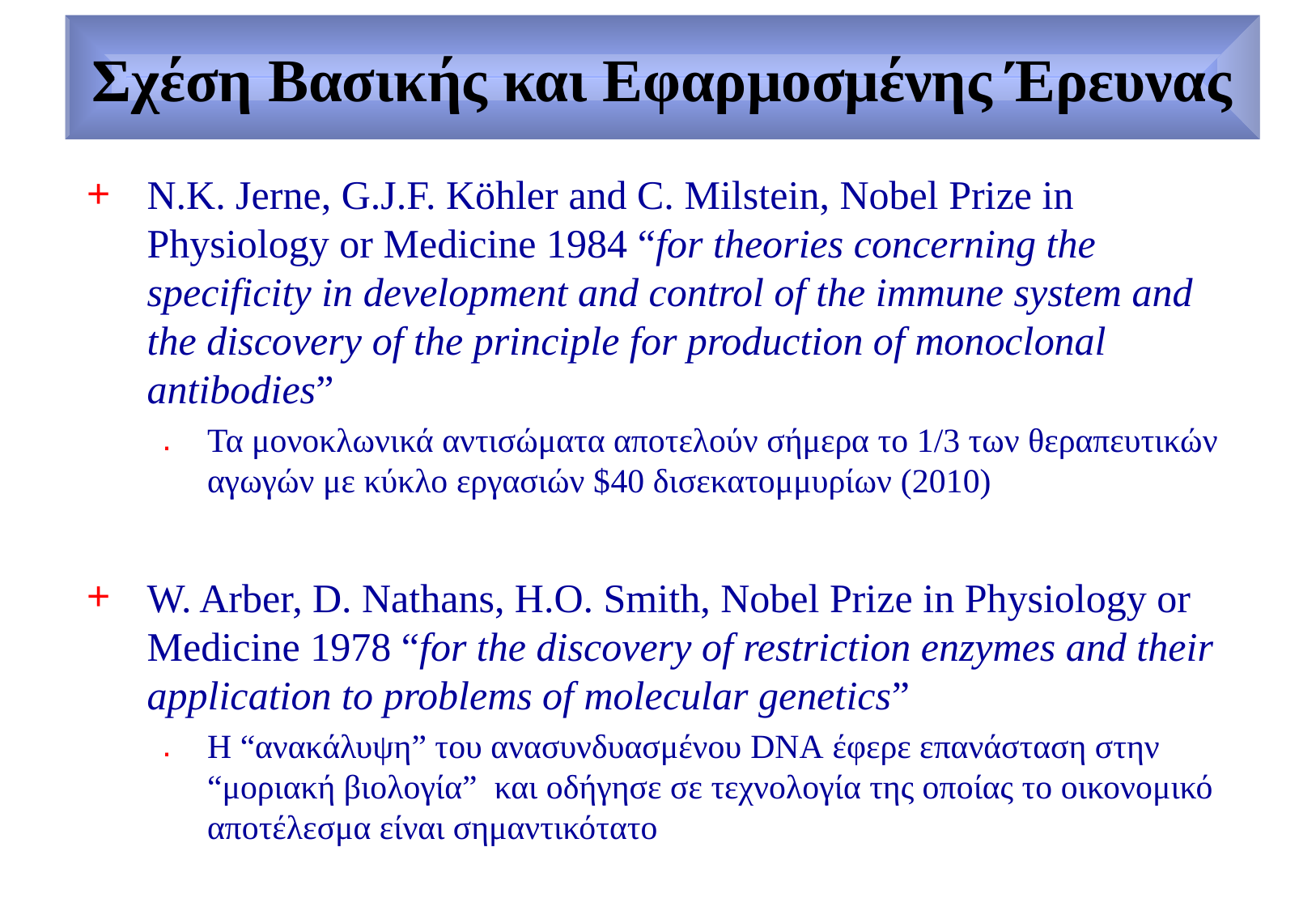

# Σχέση Βασικής και Εφαρμοσμένης Έρευνας
N.K. Jerne, G.J.F. Köhler and C. Milstein, Nobel Prize in Physiology or Medicine 1984 “for theories concerning the specificity in development and control of the immune system and the discovery of the principle for production of monoclonal antibodies”
Τα μονοκλωνικά αντισώματα αποτελούν σήμερα το 1/3 των θεραπευτικών αγωγών με κύκλο εργασιών $40 δισεκατομμυρίων (2010)

W. Arber, D. Nathans, H.O. Smith, Nobel Prize in Physiology or Medicine 1978 “for the discovery of restriction enzymes and their application to problems of molecular genetics”
Η “ανακάλυψη” του ανασυνδυασμένου DNA έφερε επανάσταση στην “μοριακή βιολογία”  και οδήγησε σε τεχνολογία της οποίας το οικονομικό αποτέλεσμα είναι σημαντικότατο